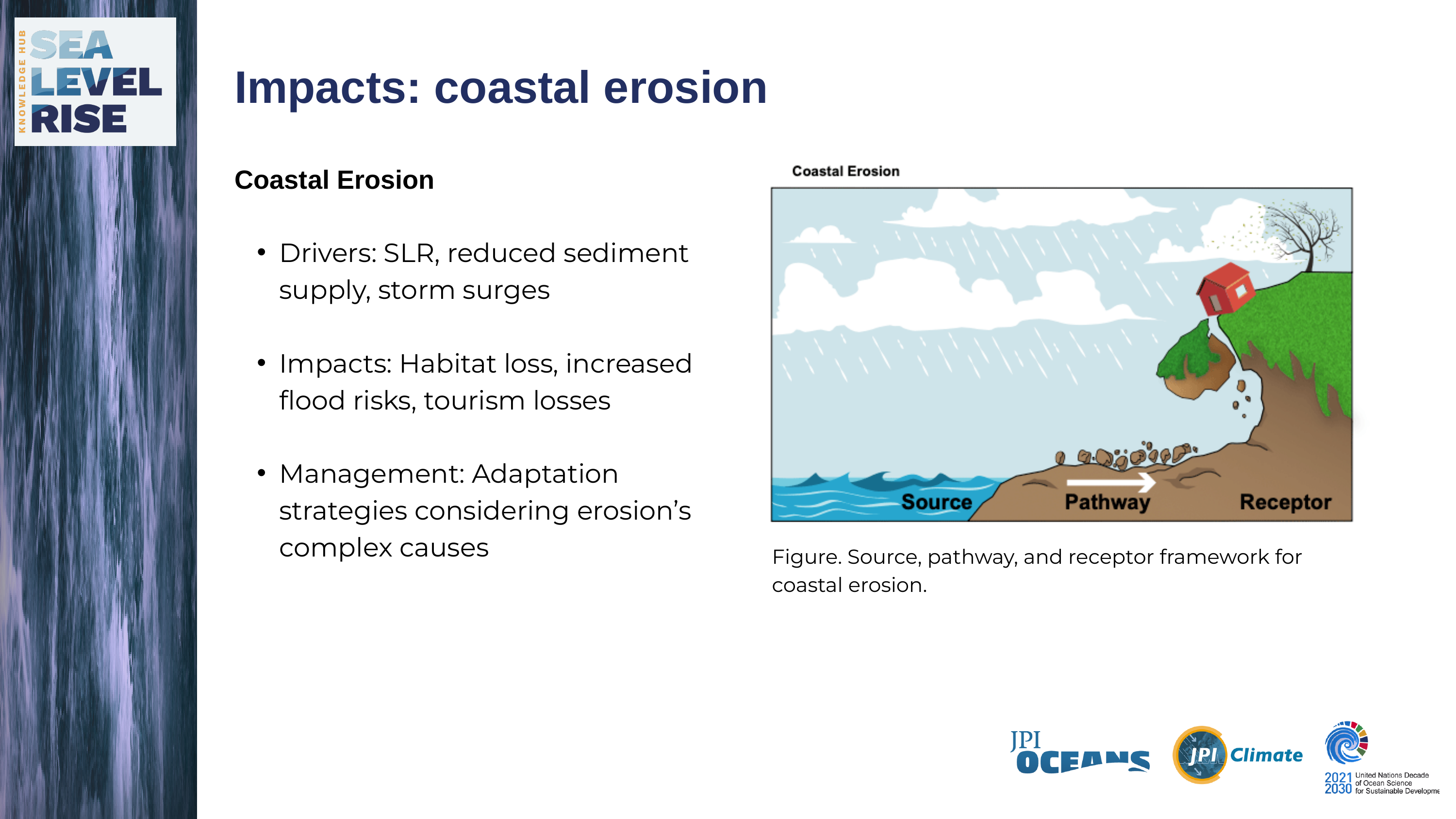

Impacts: coastal erosion
Coastal Erosion

Drivers: SLR, reduced sediment supply, storm surges

Impacts: Habitat loss, increased flood risks, tourism losses

Management: Adaptation strategies considering erosion’s complex causes

Figure. Source, pathway, and receptor framework for coastal erosion.